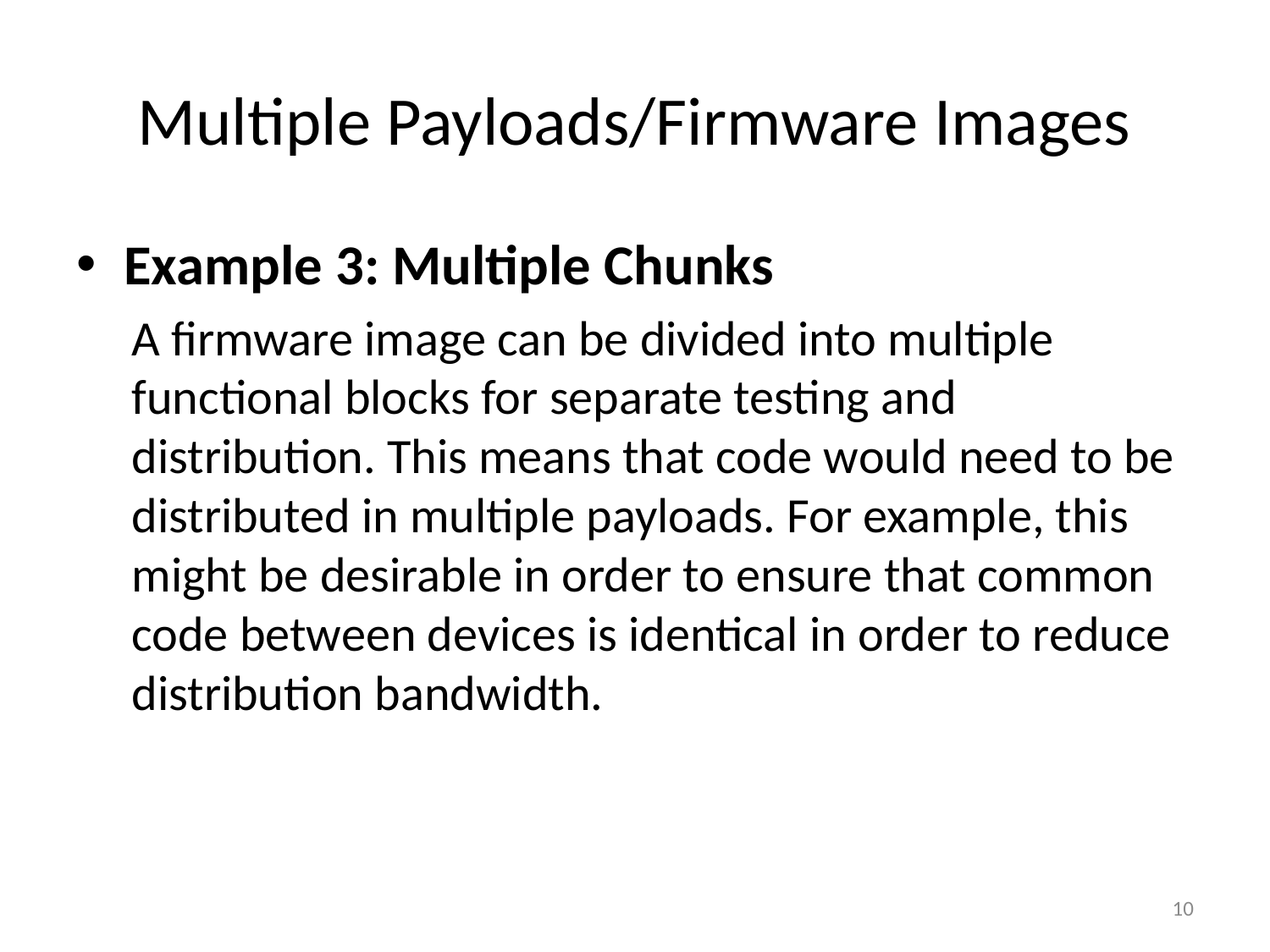

# Multiple Payloads/Firmware Images
Example 3: Multiple Chunks
A firmware image can be divided into multiple functional blocks for separate testing and distribution. This means that code would need to be distributed in multiple payloads. For example, this might be desirable in order to ensure that common code between devices is identical in order to reduce distribution bandwidth.
10